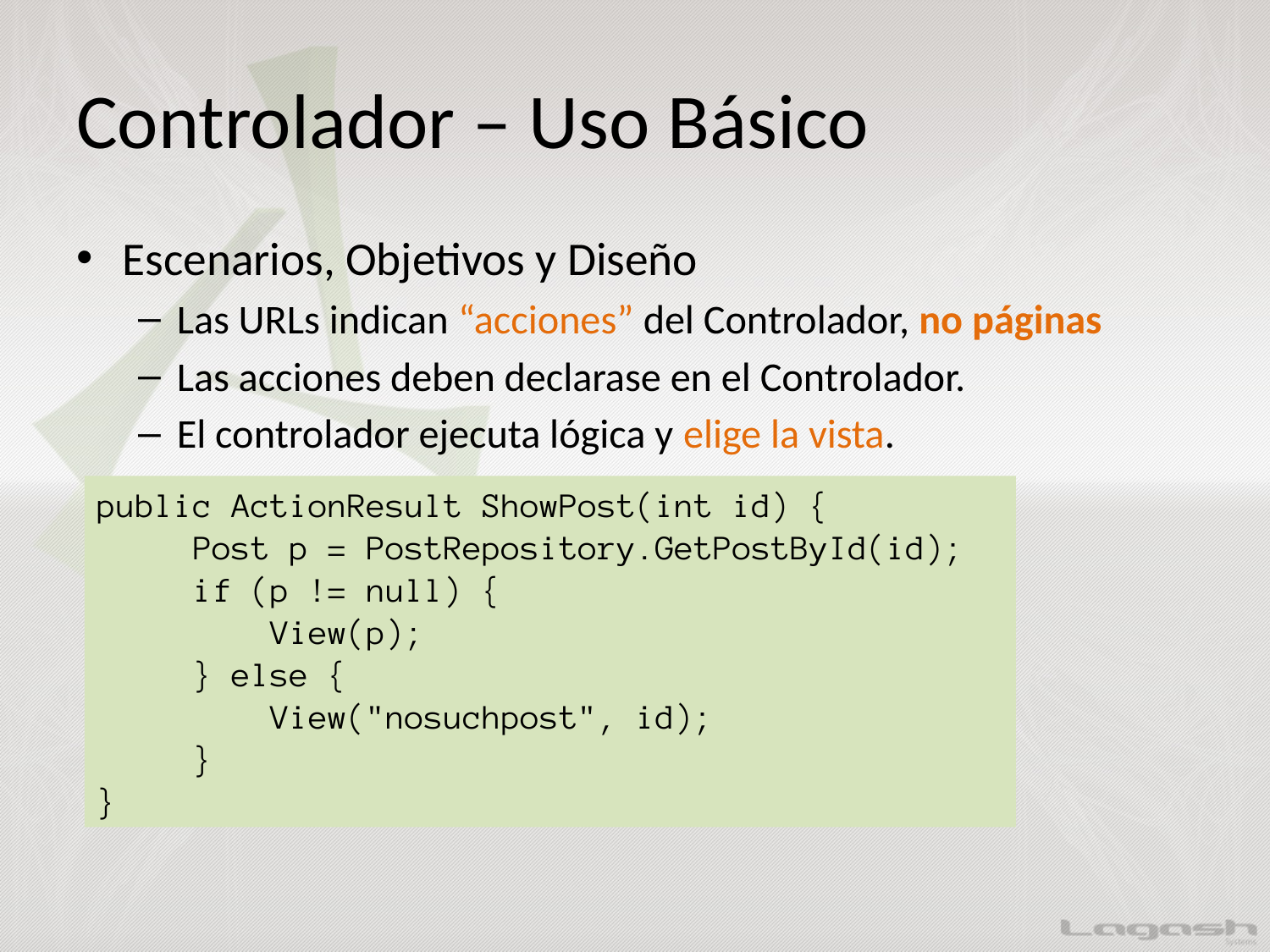

# Controlador – Uso Básico
Escenarios, Objetivos y Diseño
Las URLs indican “acciones” del Controlador, no páginas
Las acciones deben declarase en el Controlador.
El controlador ejecuta lógica y elige la vista.
public ActionResult ShowPost(int id) {
     Post p = PostRepository.GetPostById(id);
     if (p != null) {
         View(p);
     } else {
         View("nosuchpost", id);
     }
}